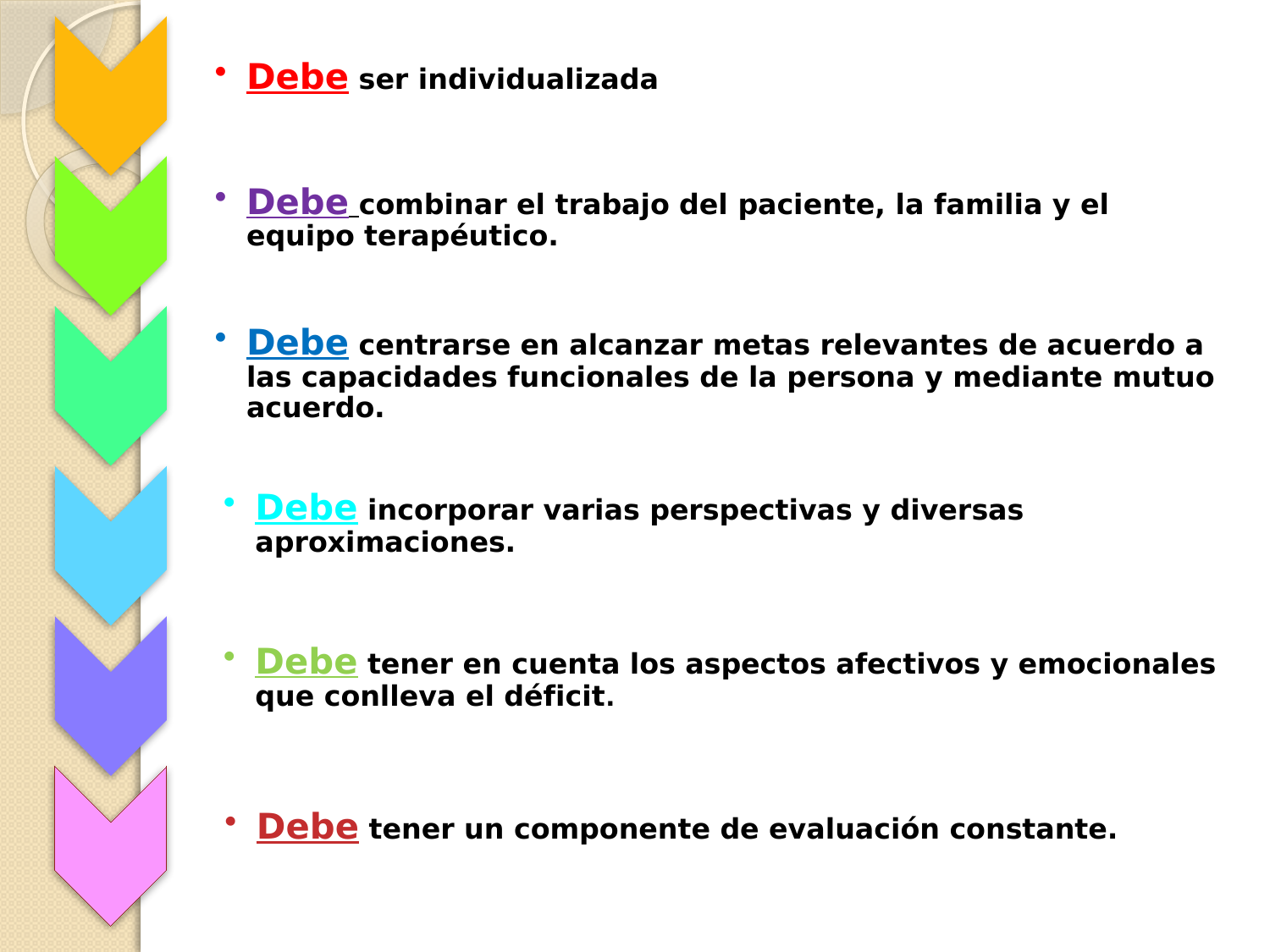

Debe ser individualizada

Debe combinar el trabajo del paciente, la familia y el equipo terapéutico.

Debe centrarse en alcanzar metas relevantes de acuerdo a las capacidades funcionales de la persona y mediante mutuo acuerdo.

Debe incorporar varias perspectivas y diversas aproximaciones.

Debe tener en cuenta los aspectos afectivos y emocionales que conlleva el déficit.

Debe tener un componente de evaluación constante.